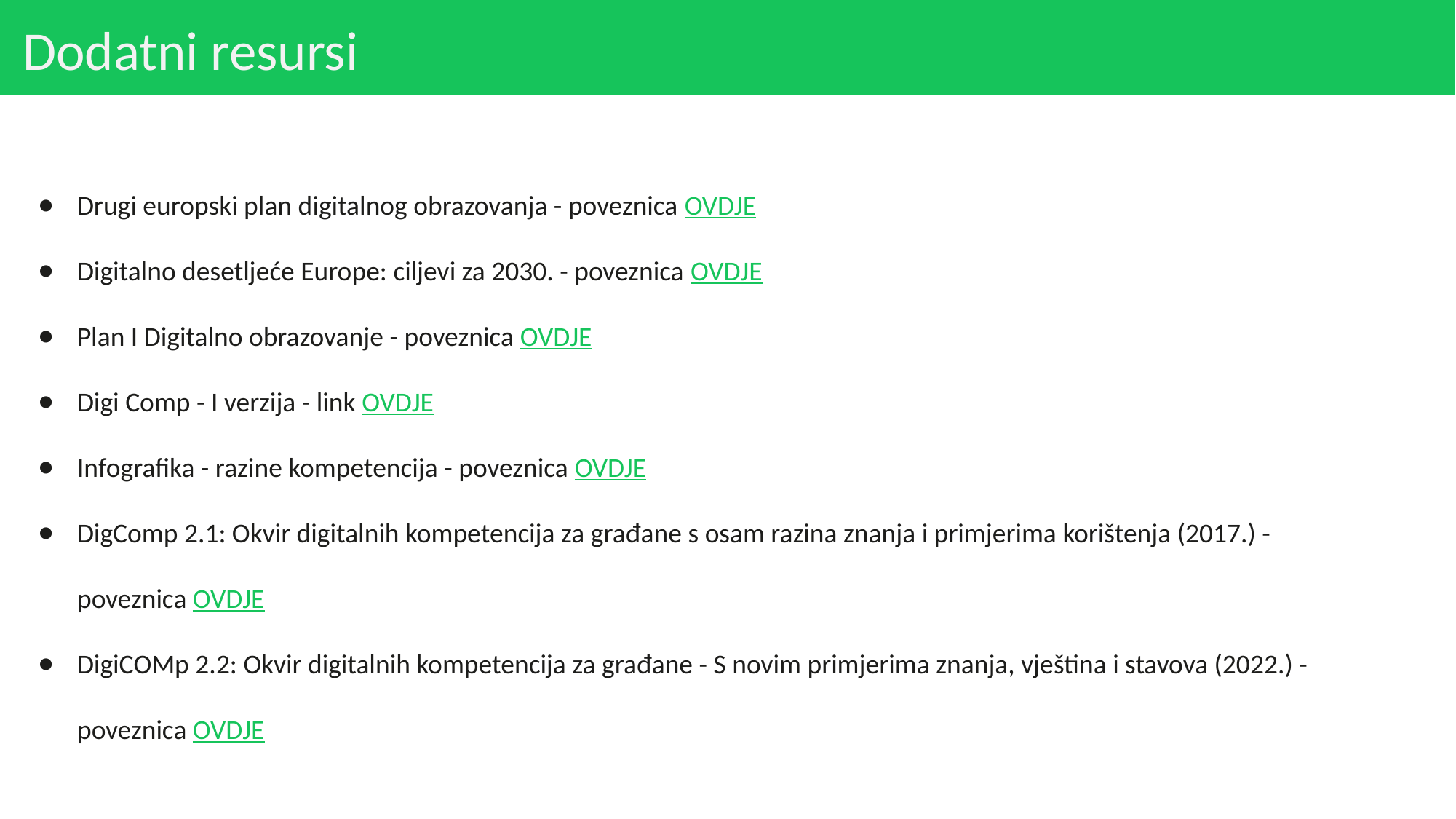

# Dodatni resursi
Drugi europski plan digitalnog obrazovanja - poveznica OVDJE
Digitalno desetljeće Europe: ciljevi za 2030. - poveznica OVDJE
Plan I Digitalno obrazovanje - poveznica OVDJE
Digi Comp - I verzija - link OVDJE
Infografika - razine kompetencija - poveznica OVDJE
DigComp 2.1: Okvir digitalnih kompetencija za građane s osam razina znanja i primjerima korištenja (2017.) - poveznica OVDJE
DigiCOMp 2.2: Okvir digitalnih kompetencija za građane - S novim primjerima znanja, vještina i stavova (2022.) - poveznica OVDJE